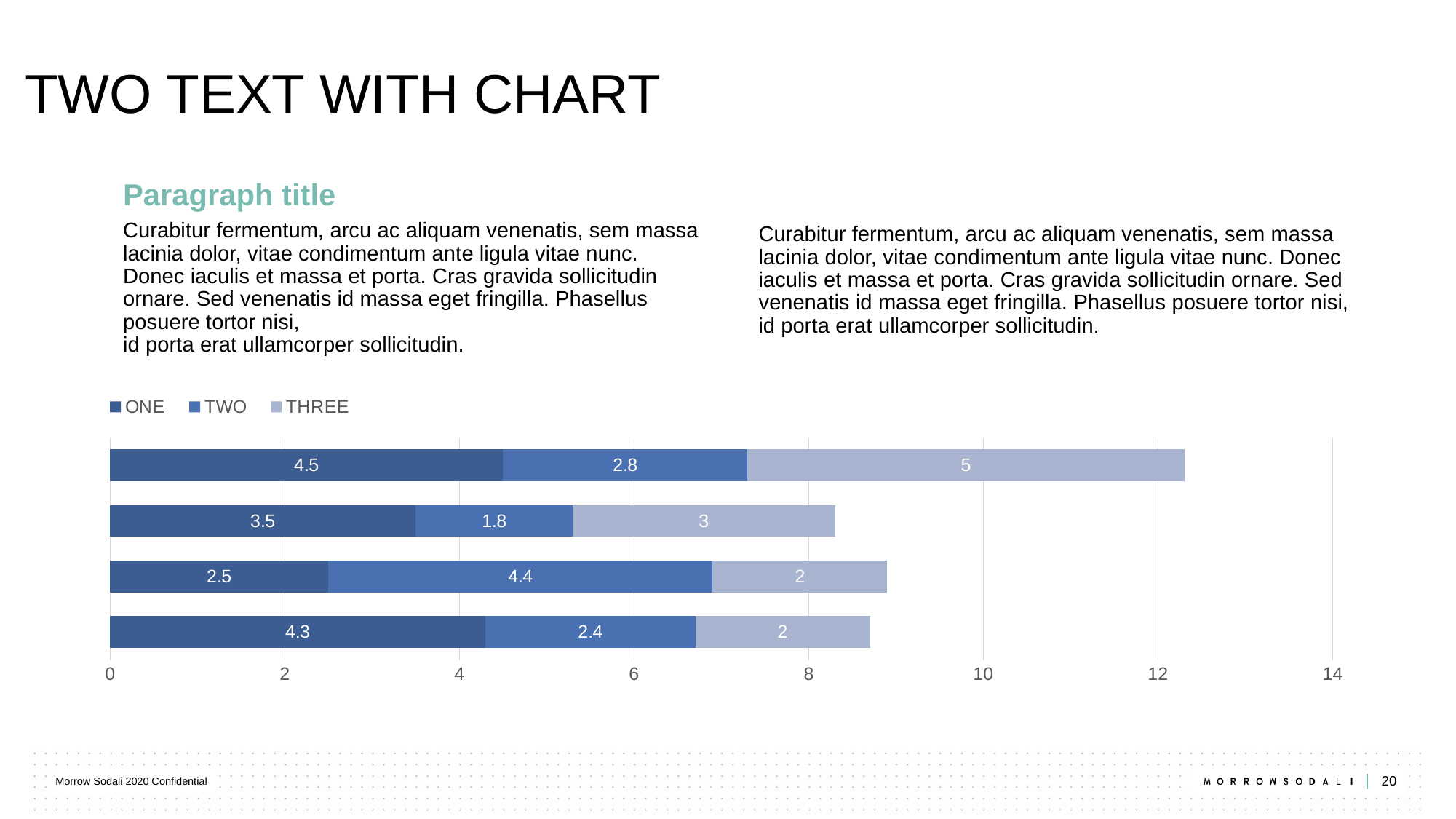

# TWO TEXT WITH CHART
Paragraph title
Curabitur fermentum, arcu ac aliquam venenatis, sem massa lacinia dolor, vitae condimentum ante ligula vitae nunc. Donec iaculis et massa et porta. Cras gravida sollicitudin ornare. Sed venenatis id massa eget fringilla. Phasellus posuere tortor nisi,
id porta erat ullamcorper sollicitudin.

Curabitur fermentum, arcu ac aliquam venenatis, sem massa lacinia dolor, vitae condimentum ante ligula vitae nunc. Donec iaculis et massa et porta. Cras gravida sollicitudin ornare. Sed venenatis id massa eget fringilla. Phasellus posuere tortor nisi,
id porta erat ullamcorper sollicitudin.

### Chart

| Category | ONE | TWO | THREE |
|---|---|---|---|
| Category 1 | 4.3 | 2.4 | 2.0 |
| Category 2 | 2.5 | 4.4 | 2.0 |
| Category 3 | 3.5 | 1.8 | 3.0 |
| Category 4 | 4.5 | 2.8 | 5.0 |